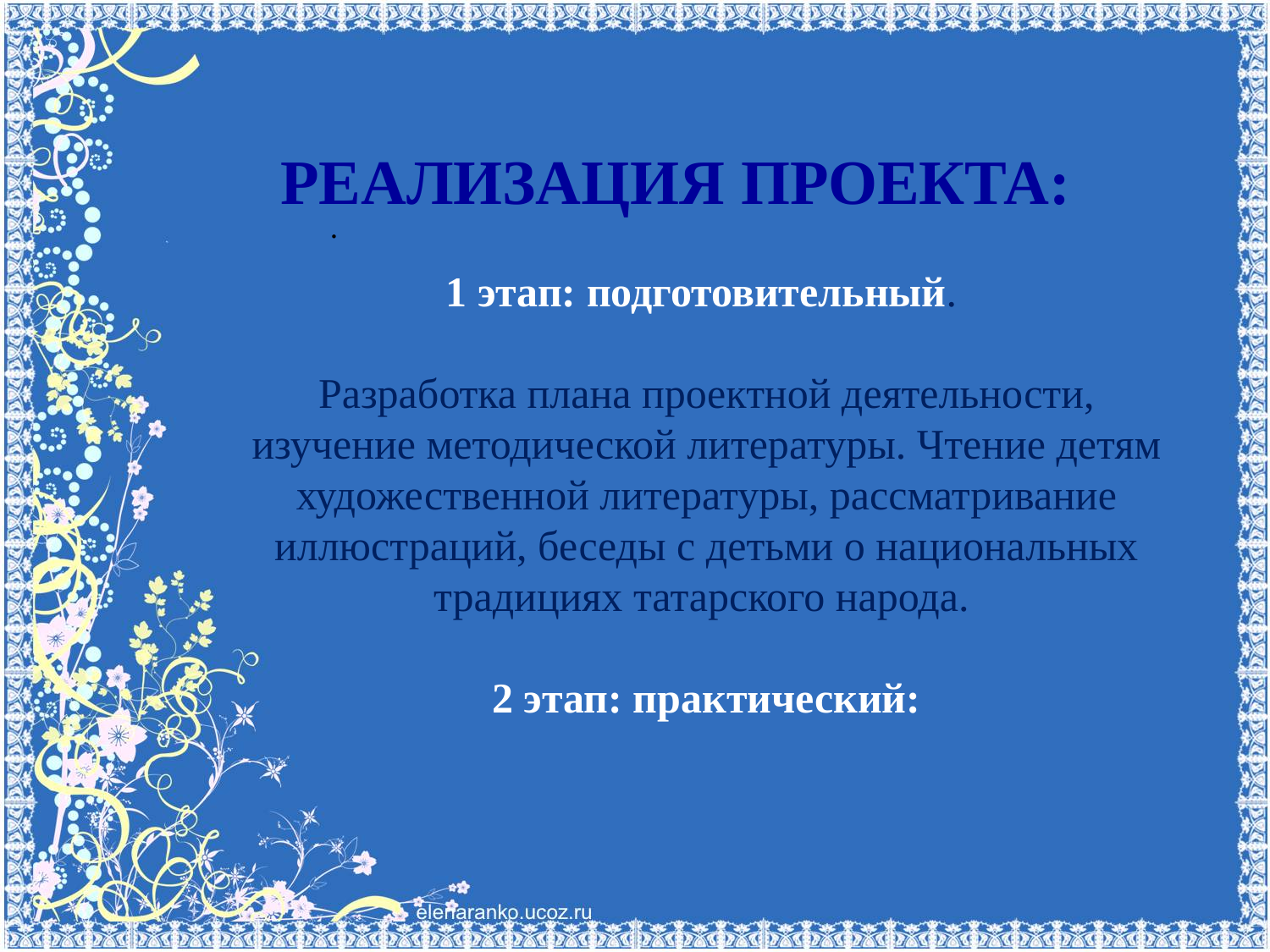

# РЕАЛИЗАЦИЯ ПРОЕКТА:
.
1 этап: подготовительный.

Разработка плана проектной деятельности, изучение методической литературы. Чтение детям художественной литературы, рассматривание иллюстраций, беседы с детьми о национальных традициях татарского народа.

2 этап: практический: